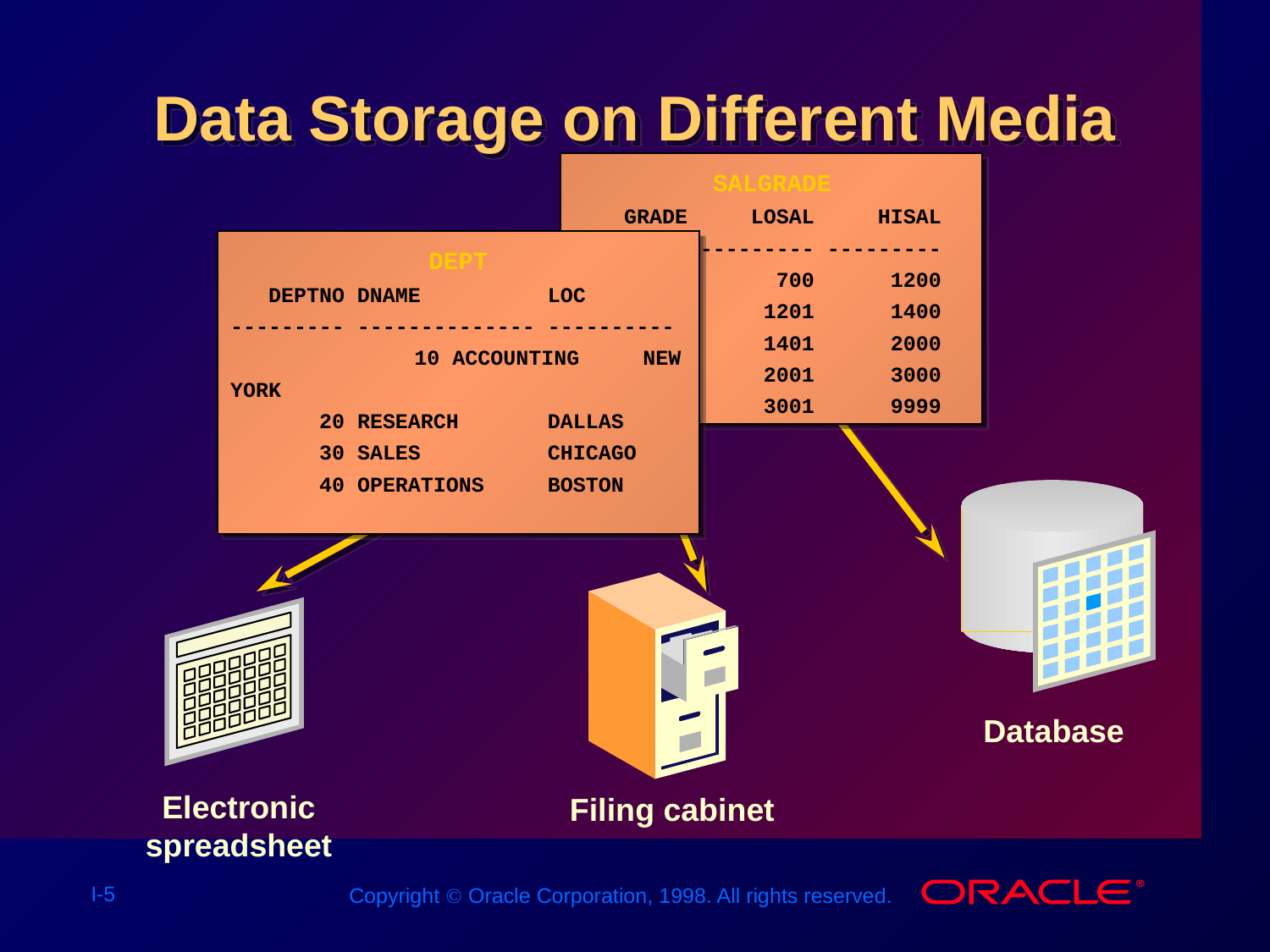

# Data Storage on Different Media
		   SALGRADE
    GRADE     LOSAL     HISAL
--------- --------- ---------
        1       700      1200
        2      1201      1400
        3      1401      2000
        4      2001      3000
        5      3001      9999
DEPT
   DEPTNO DNAME          LOC
--------- -------------- ----------        	       10 ACCOUNTING     NEW YORK
       20 RESEARCH       DALLAS
       30 SALES          CHICAGO
       40 OPERATIONS     BOSTON

Database

Electronic spreadsheet

Filing cabinet